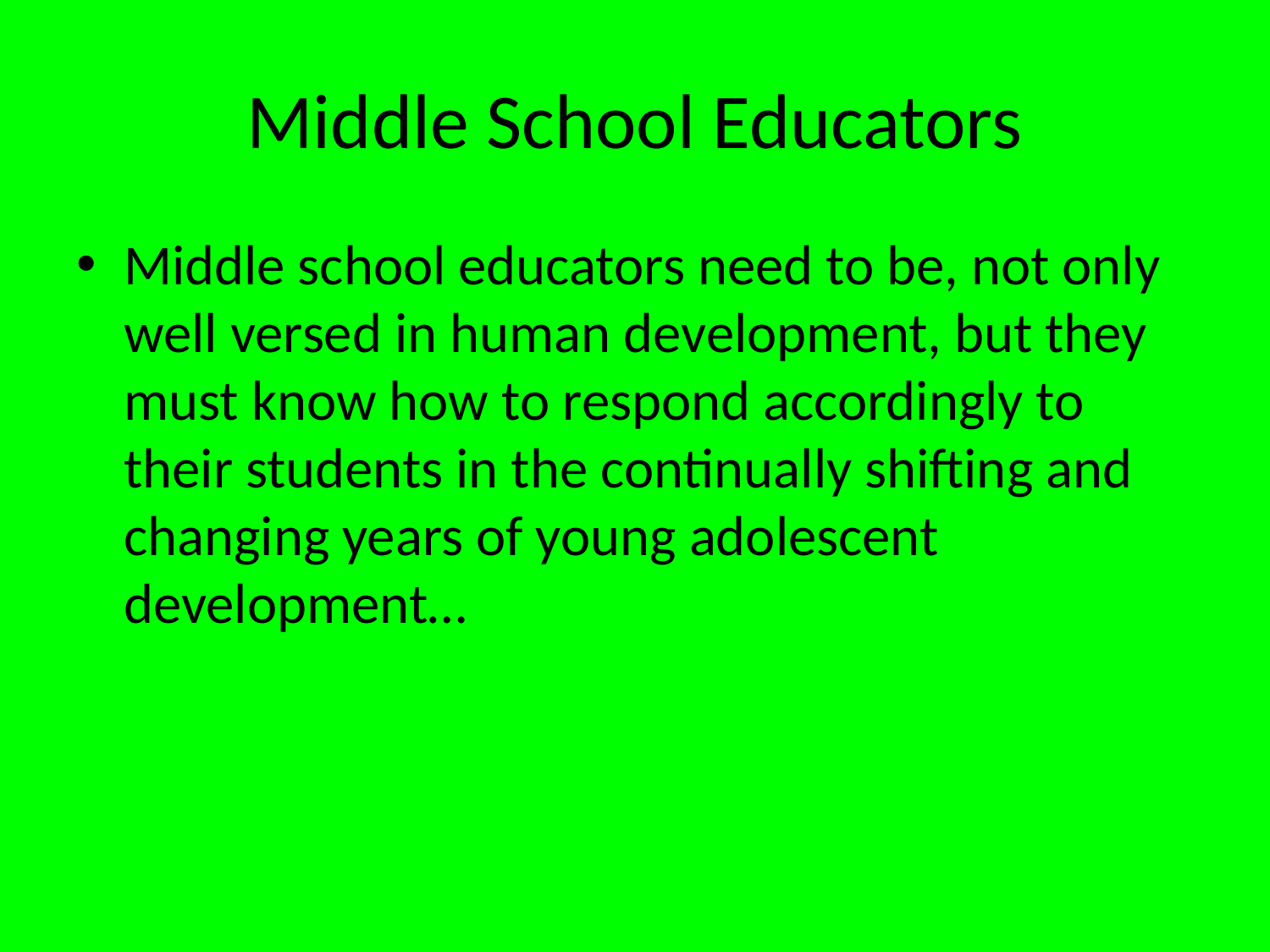

# Middle School Educators
Middle school educators need to be, not only well versed in human development, but they must know how to respond accordingly to their students in the continually shifting and changing years of young adolescent development…